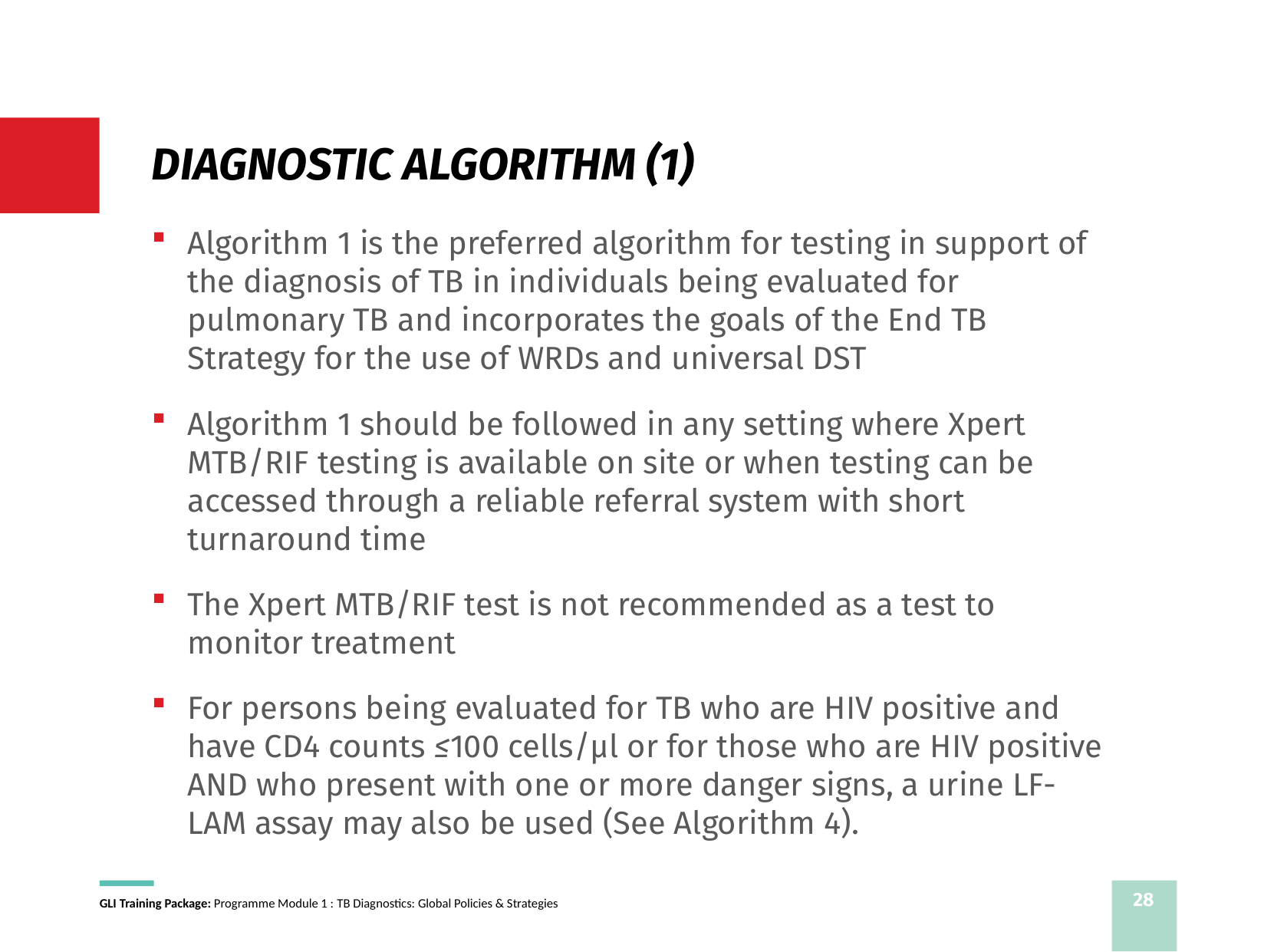

# DIAGNOSTIC ALGORITHM (1)
Algorithm 1 is the preferred algorithm for testing in support of the diagnosis of TB in individuals being evaluated for pulmonary TB and incorporates the goals of the End TB Strategy for the use of WRDs and universal DST
Algorithm 1 should be followed in any setting where Xpert MTB/RIF testing is available on site or when testing can be accessed through a reliable referral system with short turnaround time
The Xpert MTB/RIF test is not recommended as a test to monitor treatment
For persons being evaluated for TB who are HIV positive and have CD4 counts ≤100 cells/μl or for those who are HIV positive AND who present with one or more danger signs, a urine LF-LAM assay may also be used (See Algorithm 4).